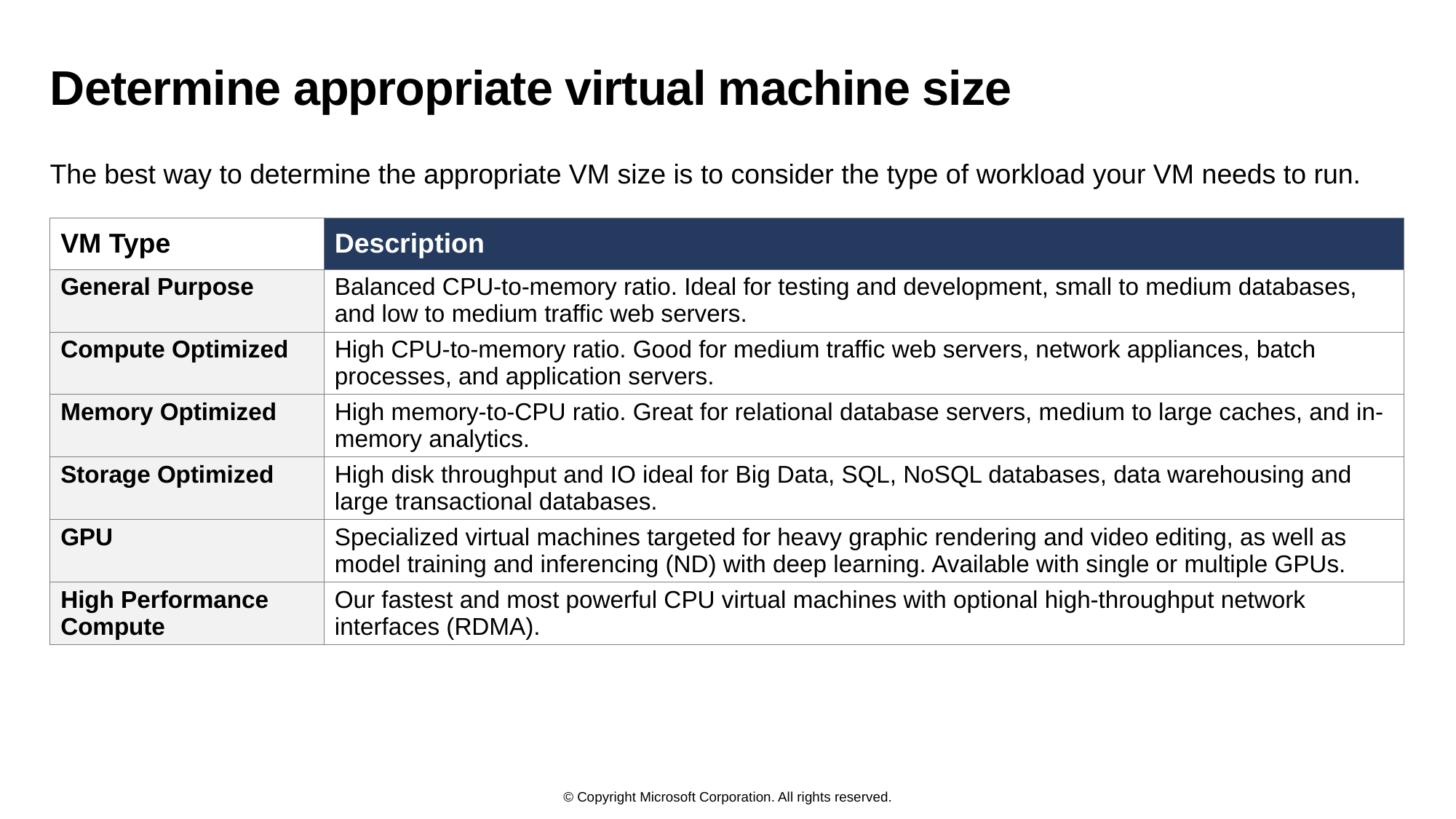

# Determine appropriate virtual machine size
The best way to determine the appropriate VM size is to consider the type of workload your VM needs to run.
| VM Type | Description |
| --- | --- |
| General Purpose | Balanced CPU-to-memory ratio. Ideal for testing and development, small to medium databases, and low to medium traffic web servers. |
| Compute Optimized | High CPU-to-memory ratio. Good for medium traffic web servers, network appliances, batch processes, and application servers. |
| Memory Optimized | High memory-to-CPU ratio. Great for relational database servers, medium to large caches, and in-memory analytics. |
| Storage Optimized | High disk throughput and IO ideal for Big Data, SQL, NoSQL databases, data warehousing and large transactional databases. |
| GPU | Specialized virtual machines targeted for heavy graphic rendering and video editing, as well as model training and inferencing (ND) with deep learning. Available with single or multiple GPUs. |
| High Performance Compute | Our fastest and most powerful CPU virtual machines with optional high-throughput network interfaces (RDMA). |